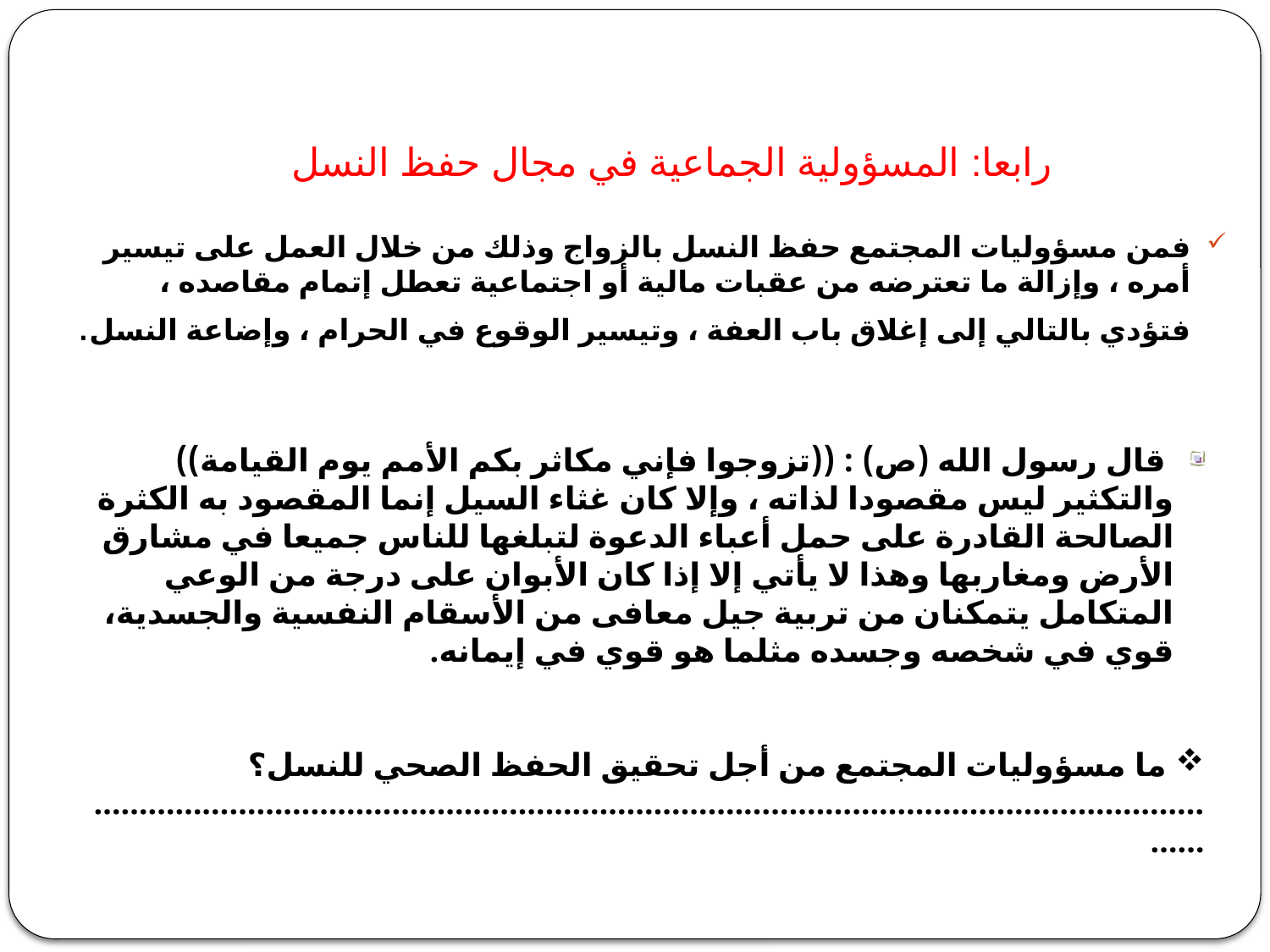

# رابعا: المسؤولية الجماعية في مجال حفظ النسل
فمن مسؤوليات المجتمع حفظ النسل بالزواج وذلك من خلال العمل على تيسير أمره ، وإزالة ما تعترضه من عقبات مالية أو اجتماعية تعطل إتمام مقاصده ، فتؤدي بالتالي إلى إغلاق باب العفة ، وتيسير الوقوع في الحرام ، وإضاعة النسل.

 قال رسول الله (ص) : ((تزوجوا فإني مكاثر بكم الأمم يوم القيامة)) والتكثير ليس مقصودا لذاته ، وإلا كان غثاء السيل إنما المقصود به الكثرة الصالحة القادرة على حمل أعباء الدعوة لتبلغها للناس جميعا في مشارق الأرض ومغاربها وهذا لا يأتي إلا إذا كان الأبوان على درجة من الوعي المتكامل يتمكنان من تربية جيل معافى من الأسقام النفسية والجسدية، قوي في شخصه وجسده مثلما هو قوي في إيمانه.

 ما مسؤوليات المجتمع من أجل تحقيق الحفظ الصحي للنسل؟
…………………………………………………………………………………………………………………